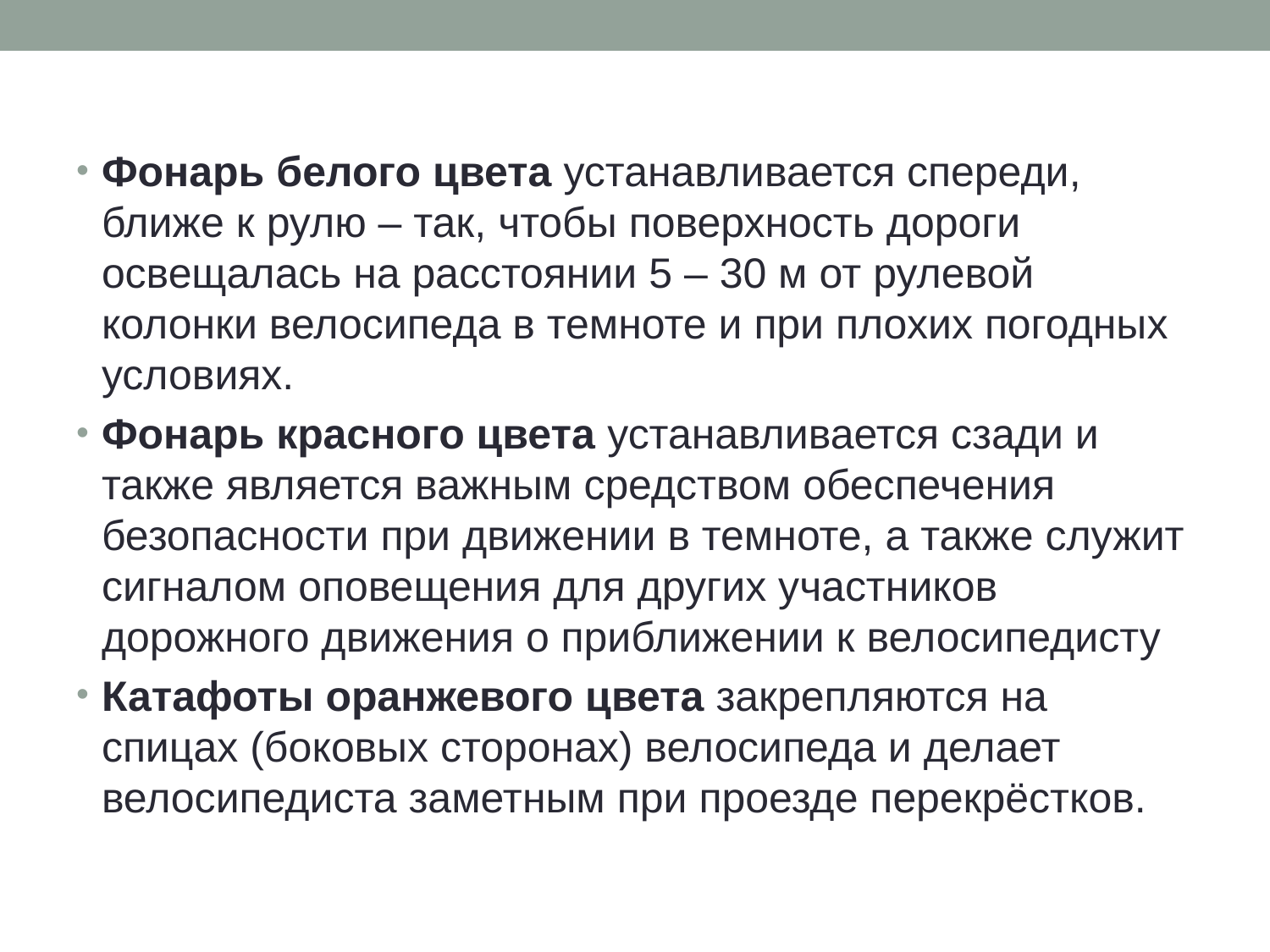

Фонарь белого цвета устанавливается спереди, ближе к рулю – так, чтобы поверхность дороги освещалась на расстоянии 5 – 30 м от рулевой колонки велосипеда в темноте и при плохих погодных условиях.
Фонарь красного цвета устанавливается сзади и также является важным средством обеспечения безопасности при движении в темноте, а также служит сигналом оповещения для других участников дорожного движения о приближении к велосипедисту
Катафоты оранжевого цвета закрепляются на спицах (боковых сторонах) велосипеда и делает велосипедиста заметным при проезде перекрёстков.